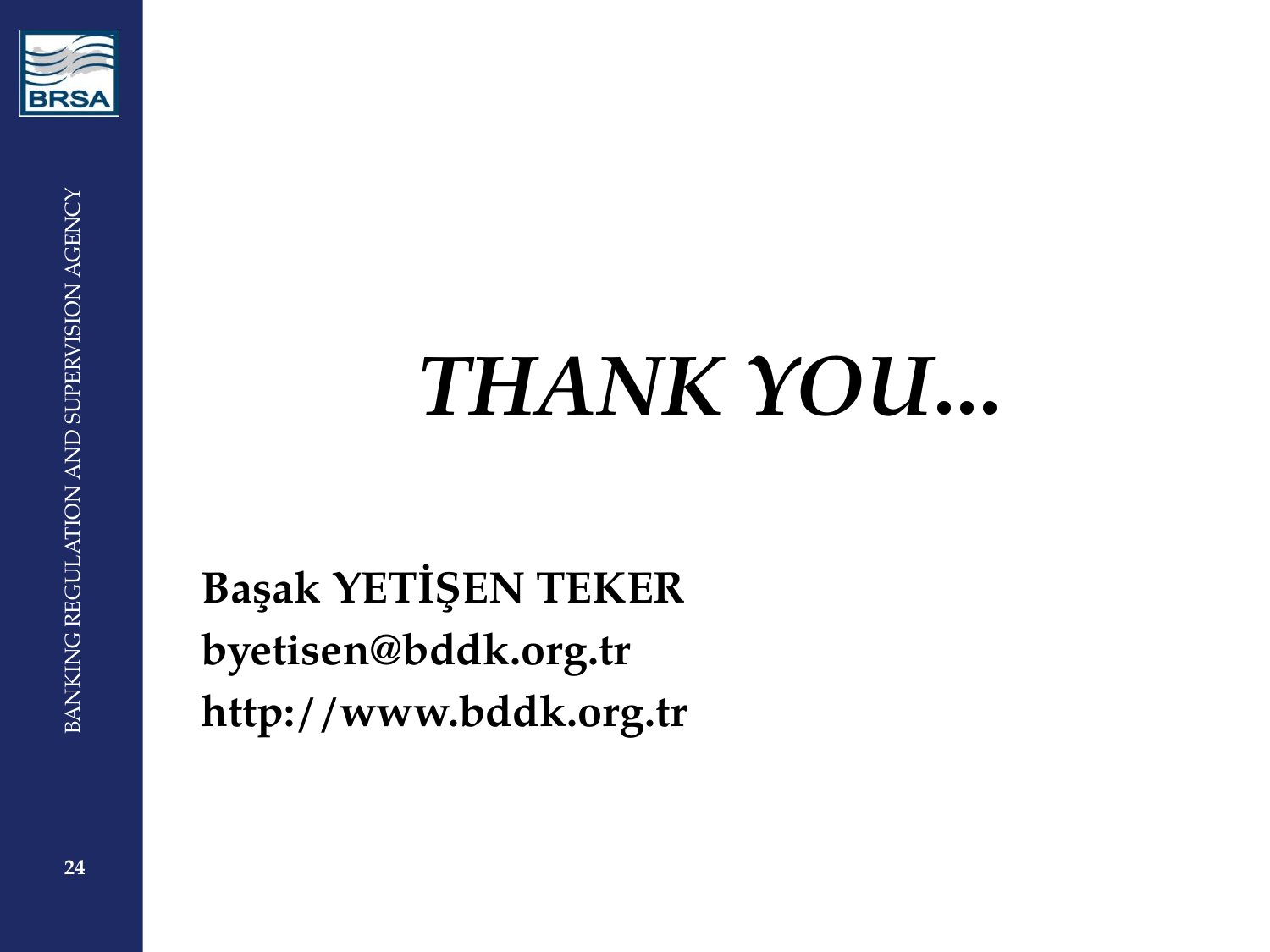

THANK YOU…

Başak YETİŞEN TEKER
byetisen@bddk.org.tr
http://www.bddk.org.tr